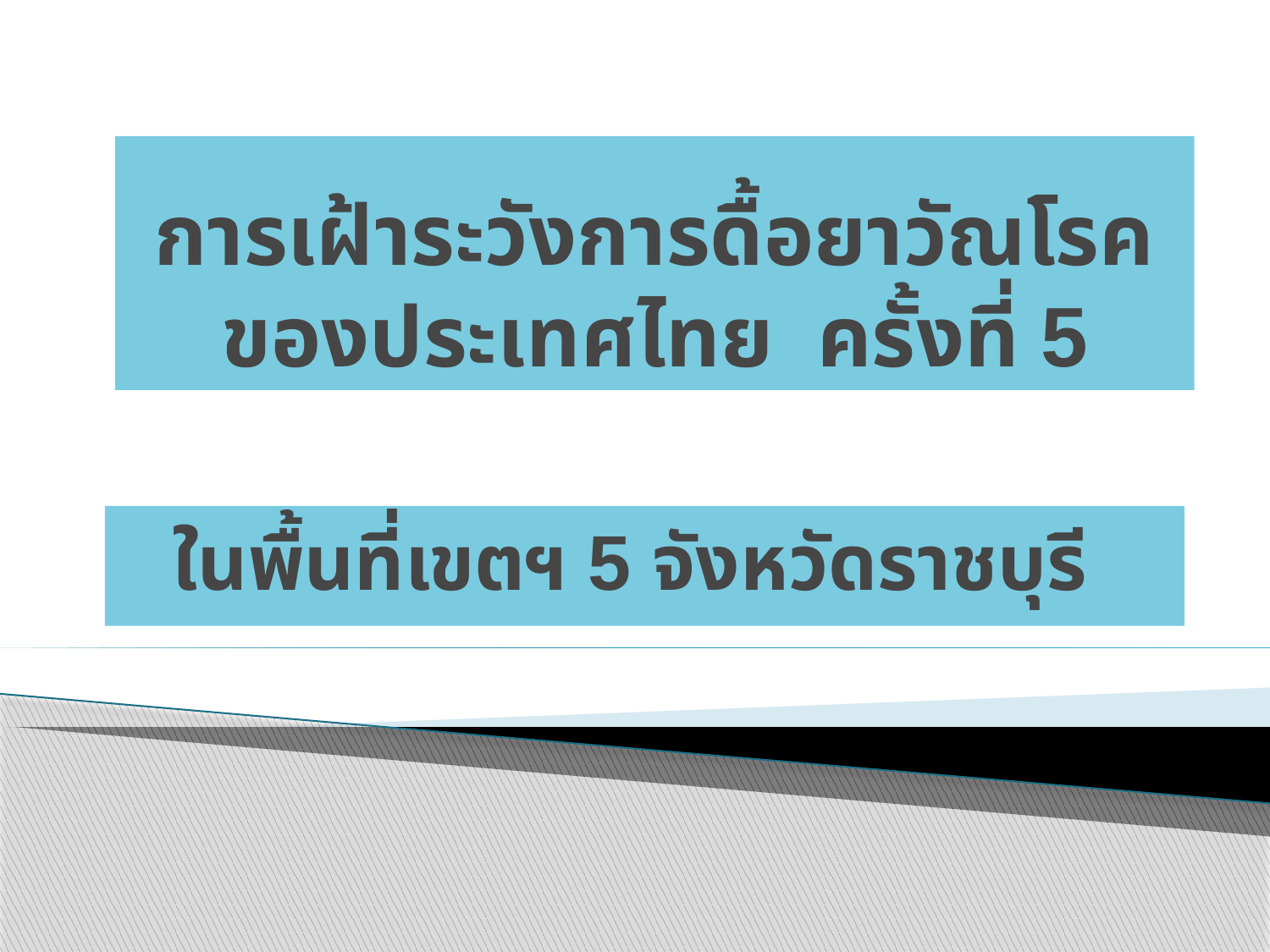

# การเฝ้าระวังการดื้อยาวัณโรคของประเทศไทย  ครั้งที่ 5
ในพื้นที่เขตฯ 5 จังหวัดราชบุรี